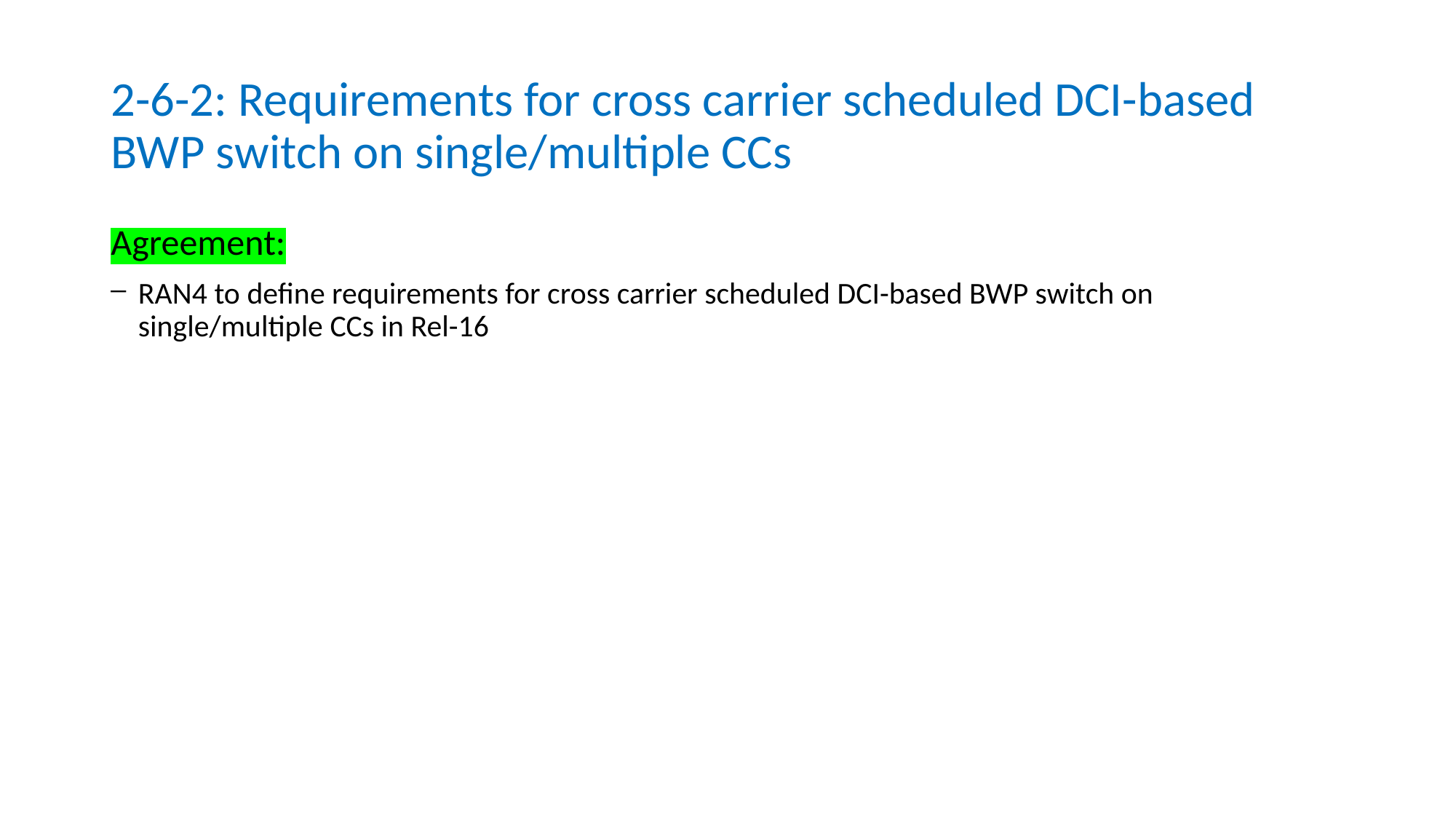

# 2-6-2: Requirements for cross carrier scheduled DCI-based BWP switch on single/multiple CCs
Agreement:
RAN4 to define requirements for cross carrier scheduled DCI-based BWP switch on single/multiple CCs in Rel-16